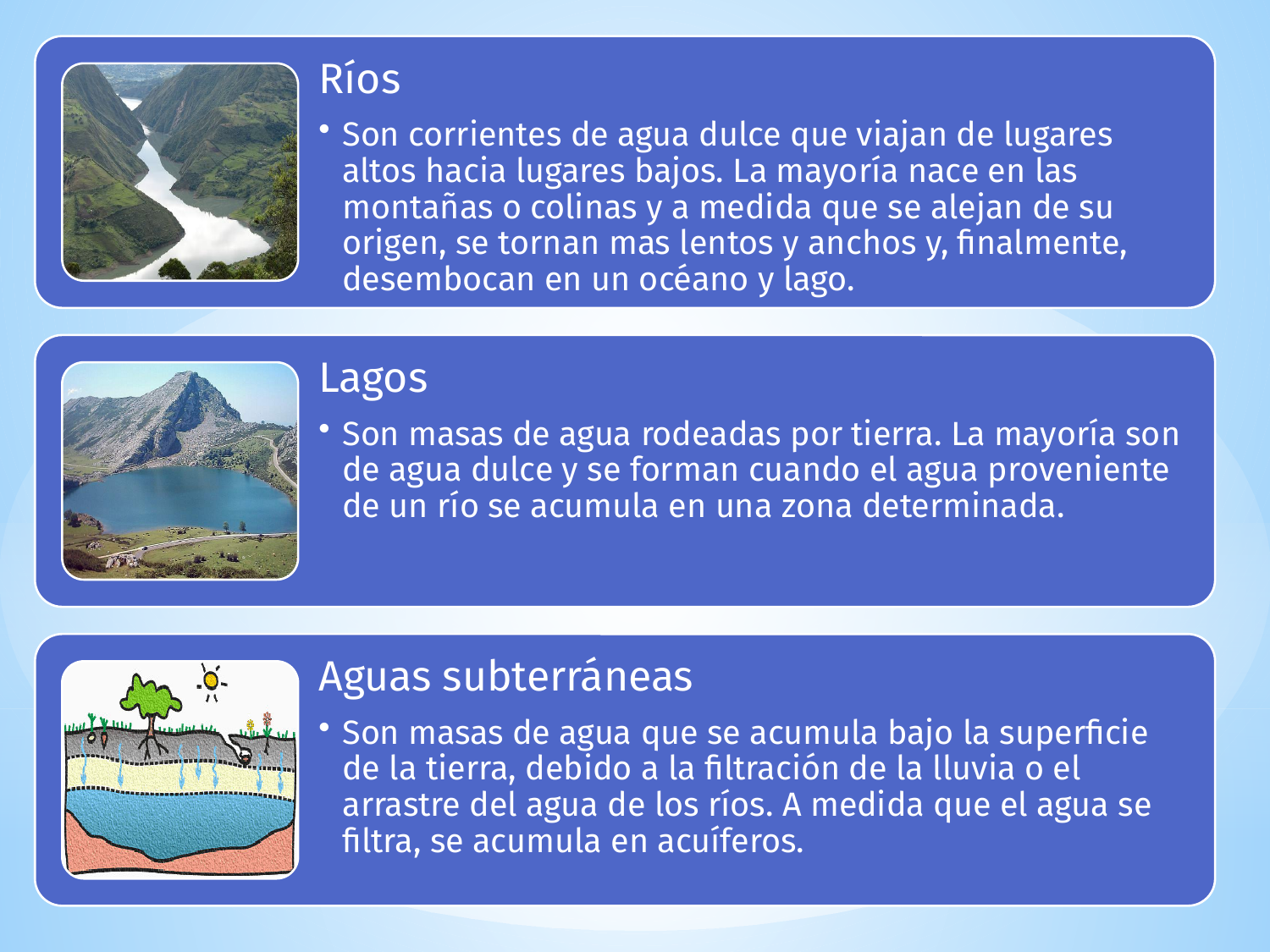

Ríos
Son corrientes de agua dulce que viajan de lugares altos hacia lugares bajos. La mayoría nace en las montañas o colinas y a medida que se alejan de su origen, se tornan mas lentos y anchos y, finalmente, desembocan en un océano y lago.
Lagos
Son masas de agua rodeadas por tierra. La mayoría son de agua dulce y se forman cuando el agua proveniente de un río se acumula en una zona determinada.
Aguas subterráneas
Son masas de agua que se acumula bajo la superficie de la tierra, debido a la filtración de la lluvia o el arrastre del agua de los ríos. A medida que el agua se filtra, se acumula en acuíferos.